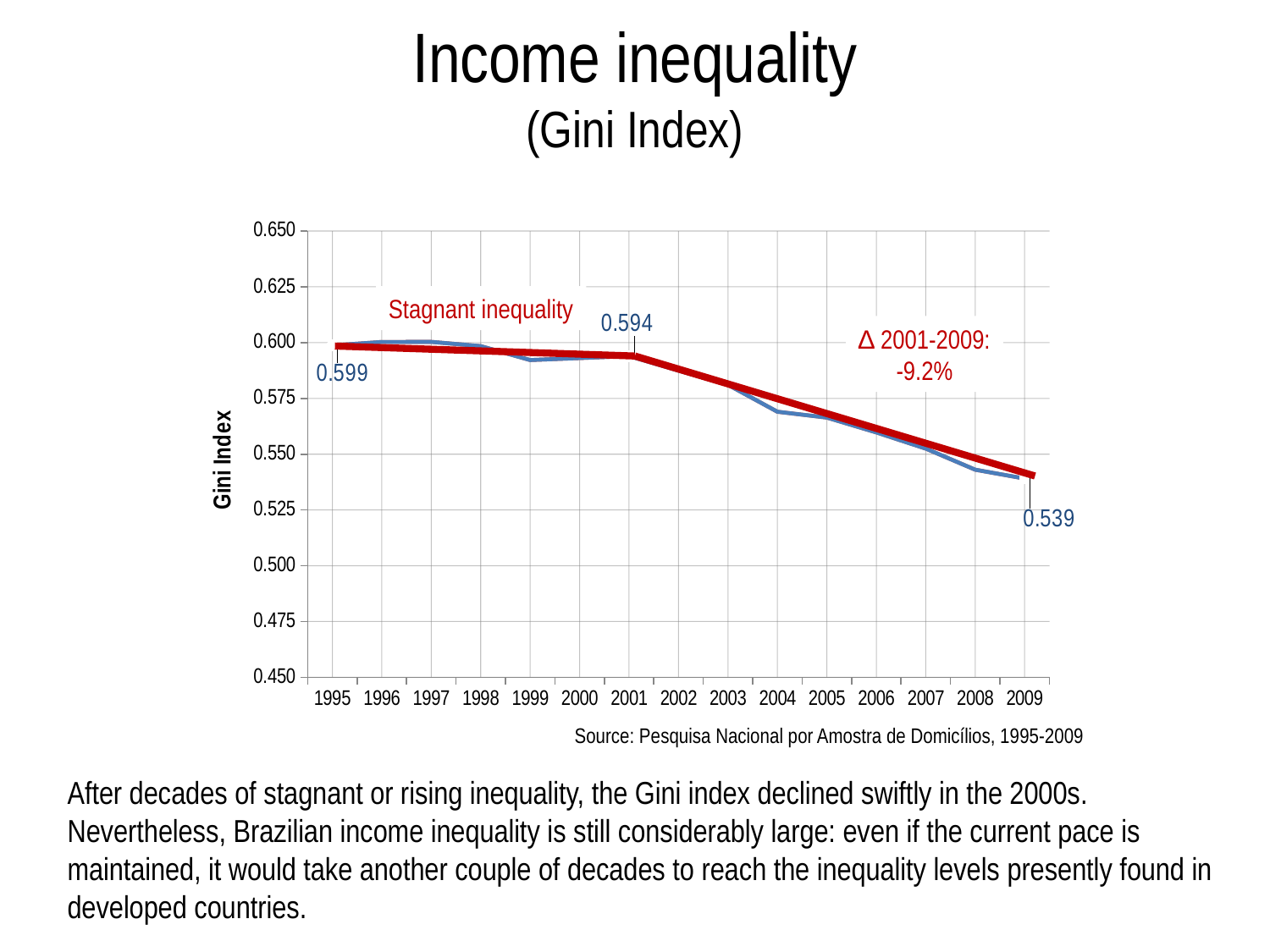

# Income inequality (Gini Index)

### Chart

| Category |  |  |
|---|---|---|
| 1995.0 | 0.59874591 | 0.59874591 |
| 1996.0 | 0.60027896 | 0.60027896 |
| 1997.0 | 0.60031867 | 0.60031867 |
| 1998.0 | 0.598418319999998 | 0.598418319999998 |
| 1999.0 | 0.592165799999998 | 0.592165799999998 |
| 2000.0 | 0.593064739999998 | 0.593064739999998 |
| 2001.0 | 0.593963679999998 | 0.593963679999998 |
| 2002.0 | 0.58745044 | 0.58745044 |
| 2003.0 | 0.581085889999998 | 0.581085889999998 |
| 2004.0 | 0.569021950000002 | 0.569021950000002 |
| 2005.0 | 0.56639754 | 0.56639754 |
| 2006.0 | 0.55975254 | 0.55975254 |
| 2007.0 | 0.5525047 | 0.5525047 |
| 2008.0 | 0.54305223 | 0.54305223 |
| 2009.0 | 0.53909292 | 0.53909292 |
Stagnant inequality
∆ 2001-2009:
-9.2%
Source: Pesquisa Nacional por Amostra de Domicílios, 1995-2009
After decades of stagnant or rising inequality, the Gini index declined swiftly in the 2000s. Nevertheless, Brazilian income inequality is still considerably large: even if the current pace is maintained, it would take another couple of decades to reach the inequality levels presently found in developed countries.